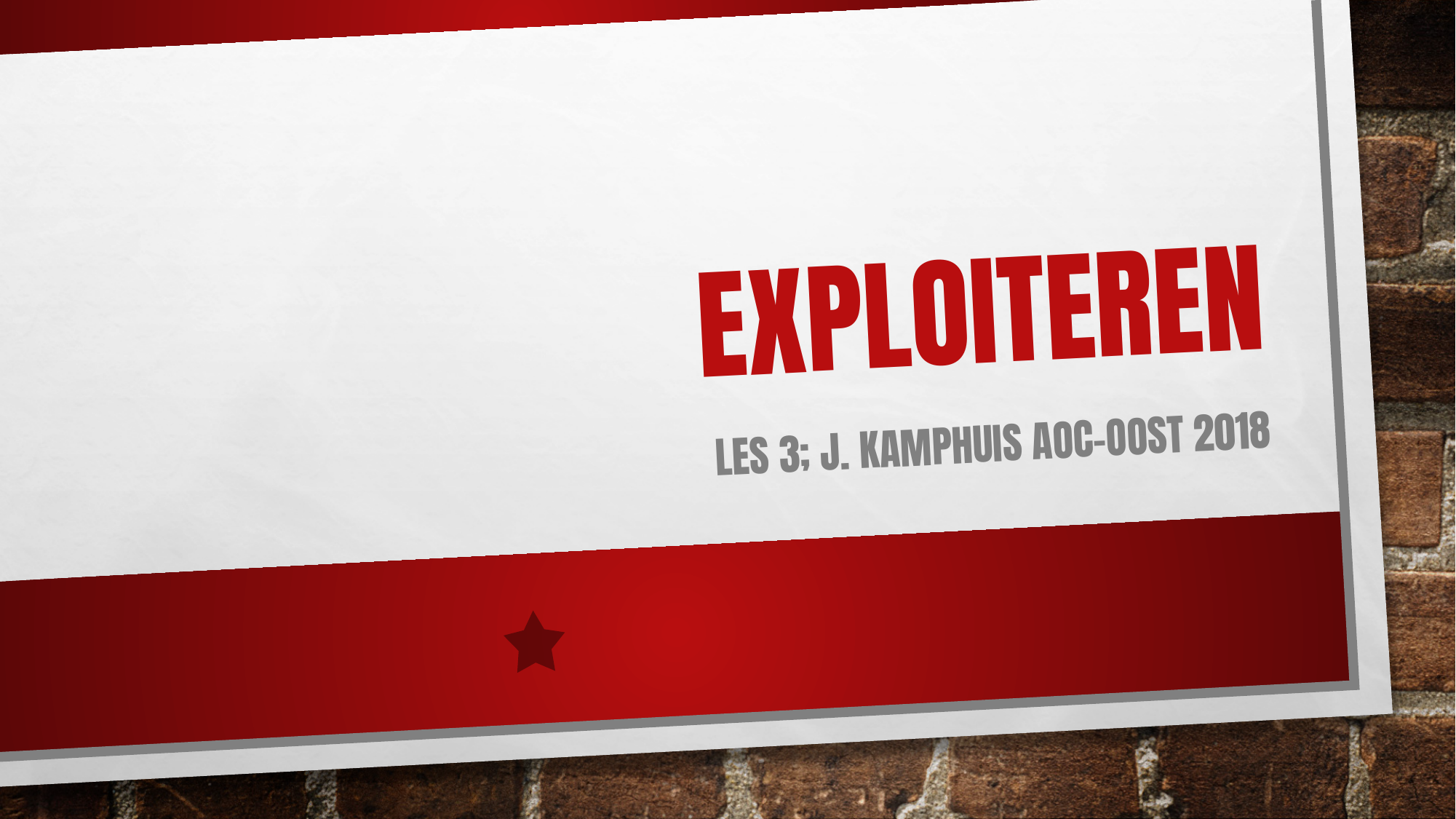

# exploiteren
Les 3; J. Kamphuis AOC-Oost 2018